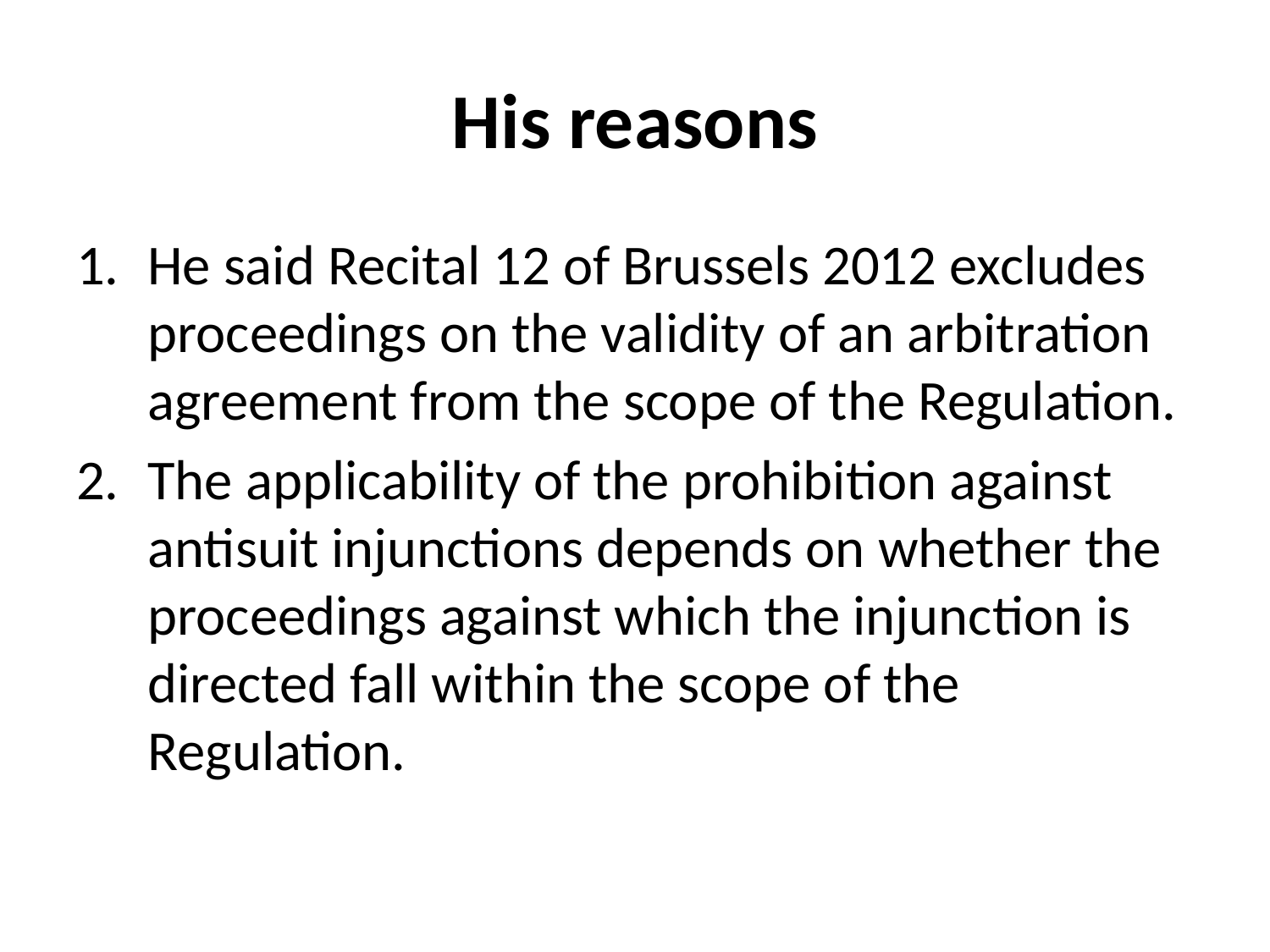

# His reasons
He said Recital 12 of Brussels 2012 excludes proceedings on the validity of an arbitration agreement from the scope of the Regulation.
The applicability of the prohibition against antisuit injunctions depends on whether the proceedings against which the injunction is directed fall within the scope of the Regulation.